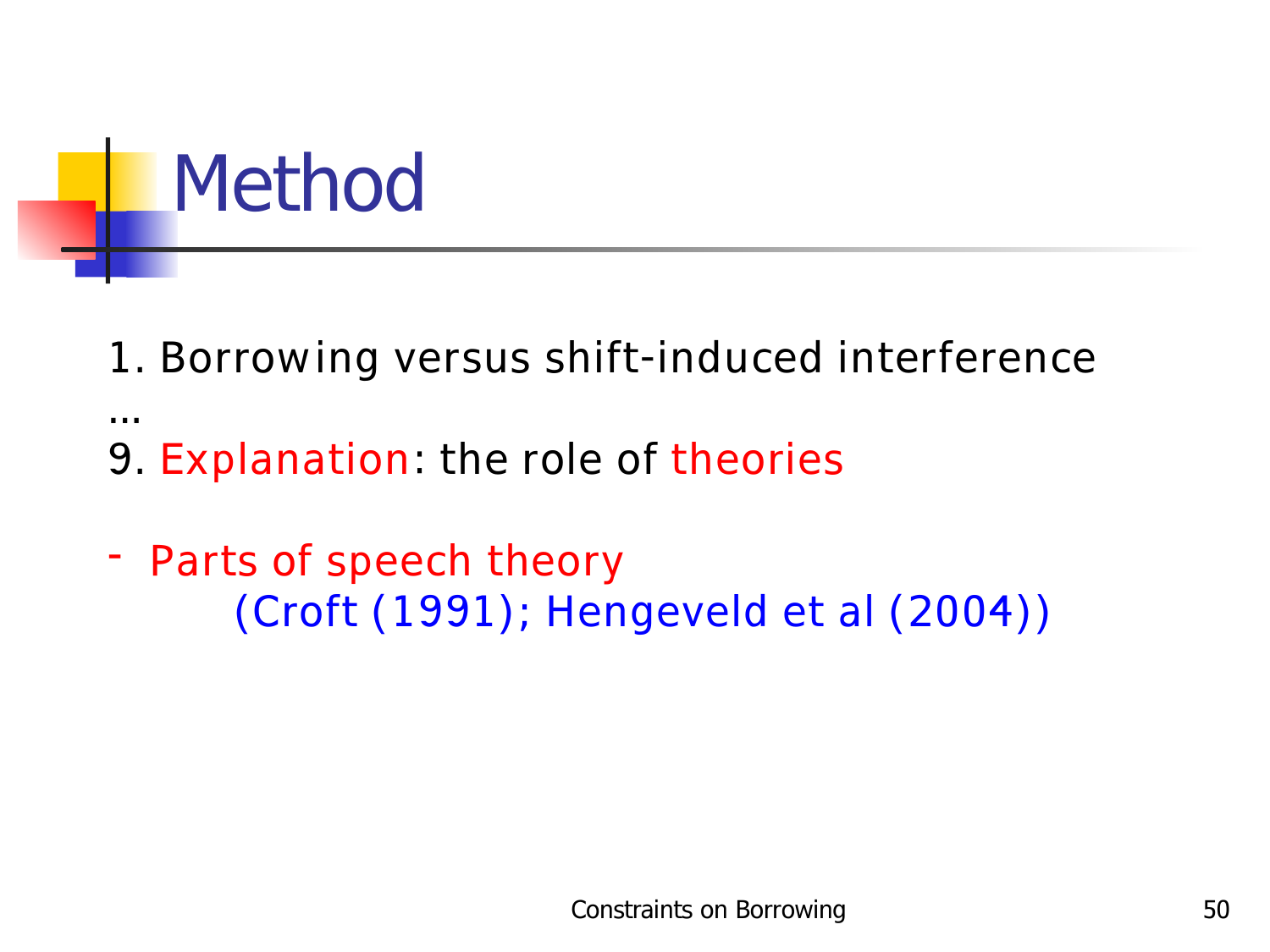

# Method
1. Borrowing versus shift-induced interference
…
9. Explanation: the role of theories

 Parts of speech theory
	(Croft (1991); Hengeveld et al (2004))
Constraints on Borrowing
50